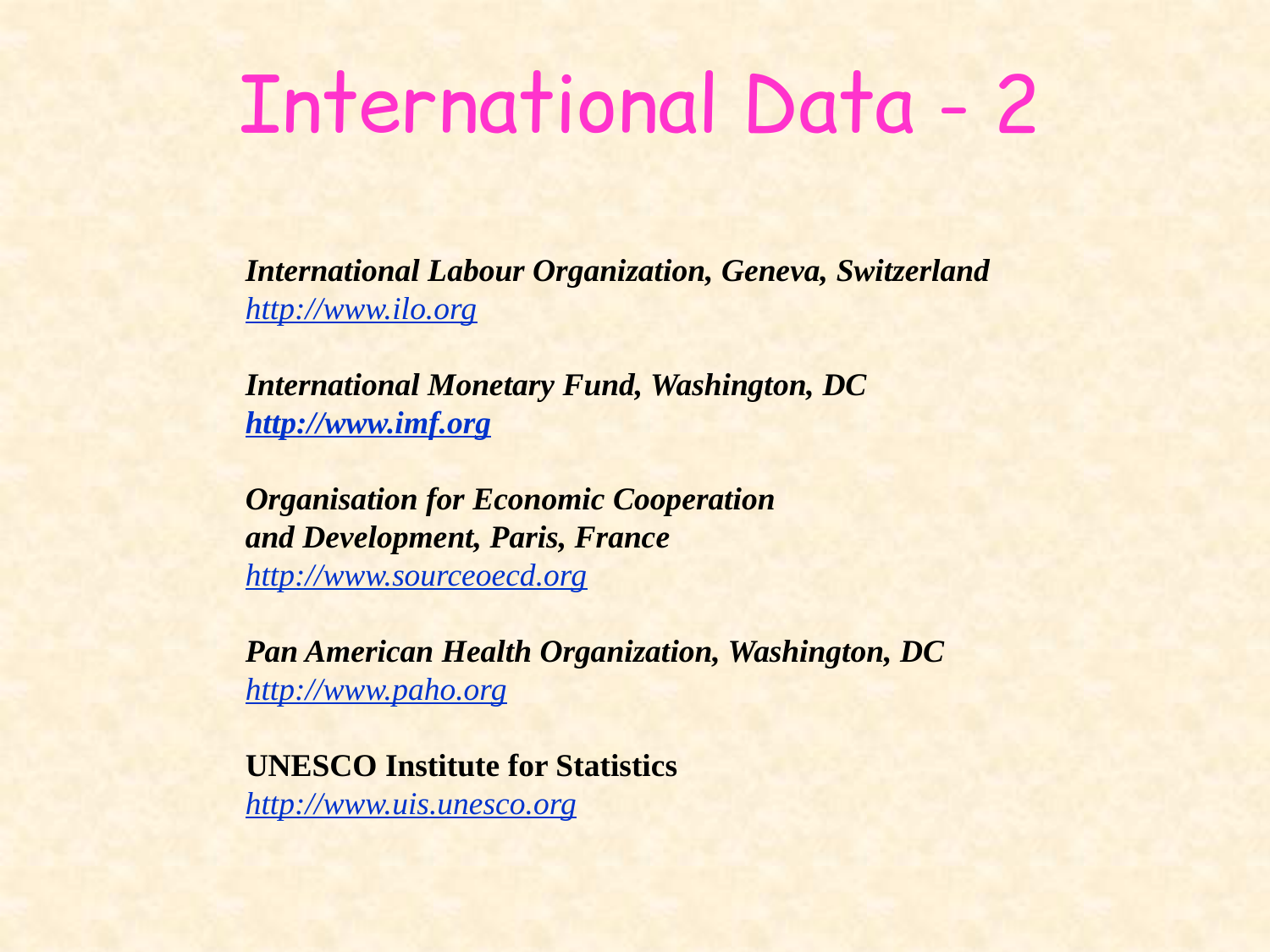

# International Data - 2
International Labour Organization, Geneva, Switzerland
http://www.ilo.org

International Monetary Fund, Washington, DC
http://www.imf.org

Organisation for Economic Cooperation
and Development, Paris, France
http://www.sourceoecd.org

Pan American Health Organization, Washington, DC
http://www.paho.org

UNESCO Institute for Statistics
http://www.uis.unesco.org